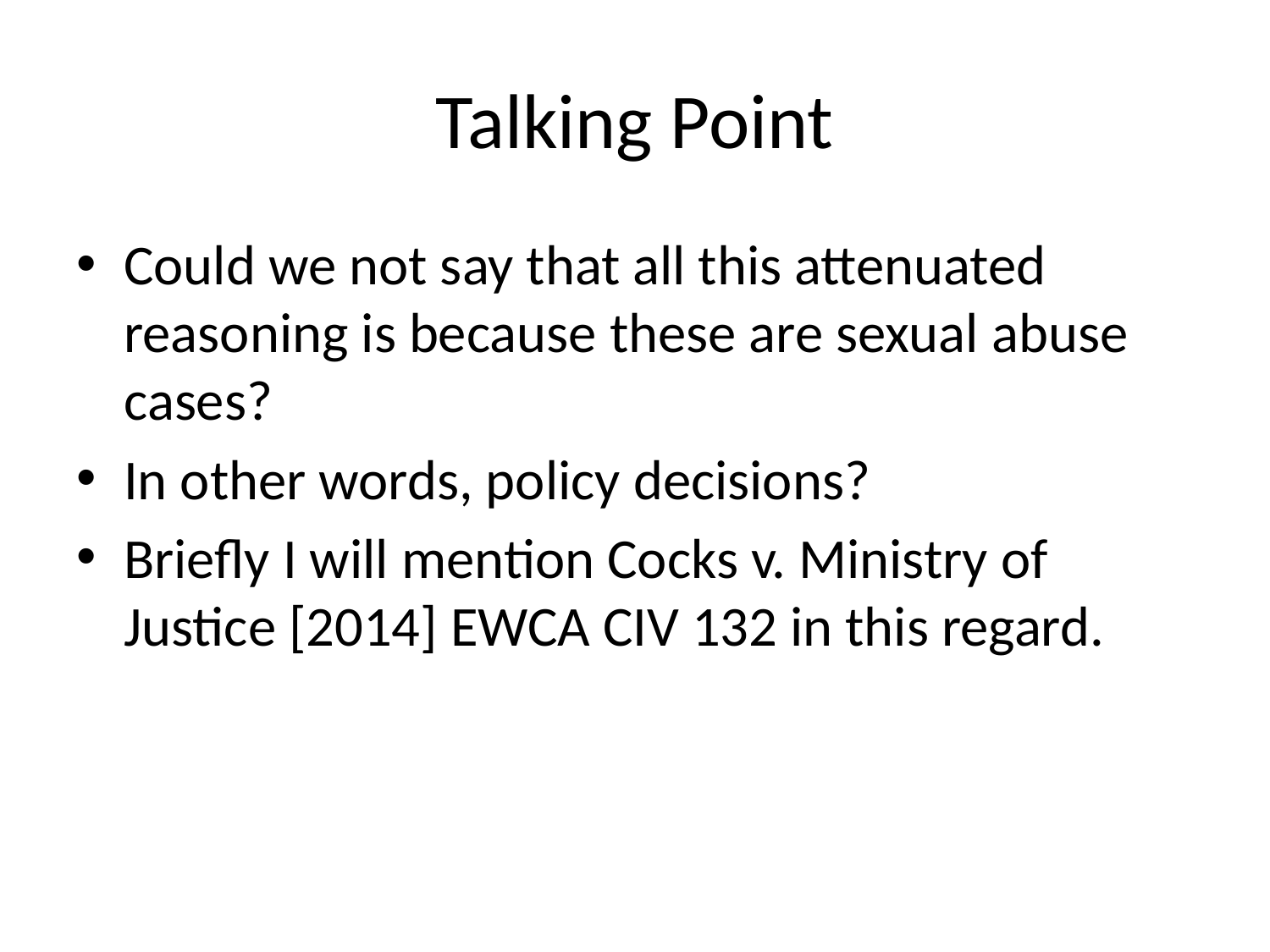

# Talking Point
Could we not say that all this attenuated reasoning is because these are sexual abuse cases?
In other words, policy decisions?
Briefly I will mention Cocks v. Ministry of Justice [2014] EWCA CIV 132 in this regard.